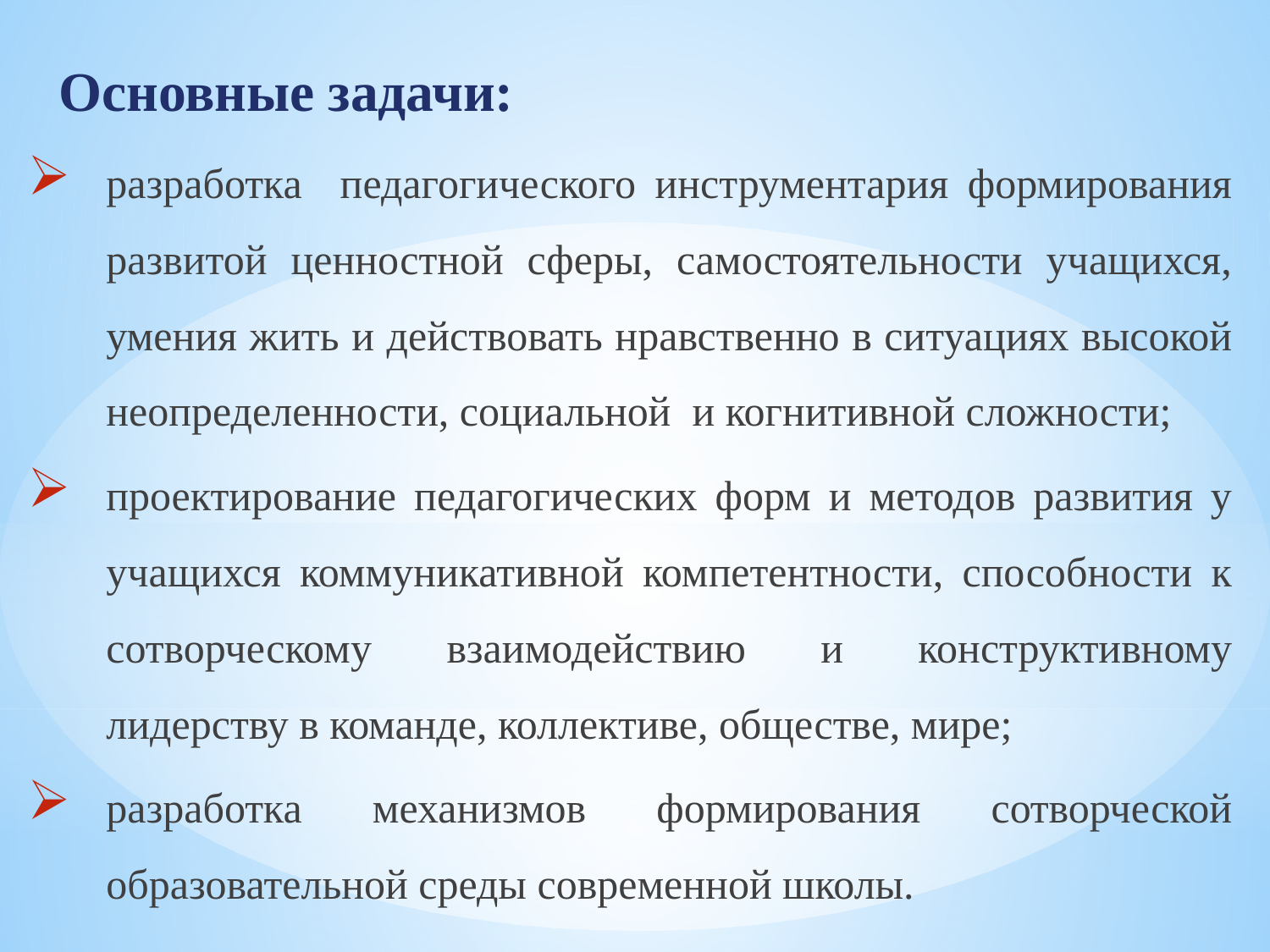

Основные задачи:
разработка  педагогического инструментария формирования развитой ценностной сферы, самостоятельности учащихся, умения жить и действовать нравственно в ситуациях высокой неопределенности, социальной  и когнитивной сложности;
проектирование педагогических форм и методов развития у учащихся коммуникативной компетентности, способности к сотворческому взаимодействию и конструктивному лидерству в команде, коллективе, обществе, мире;
разработка механизмов формирования сотворческой образовательной среды современной школы.